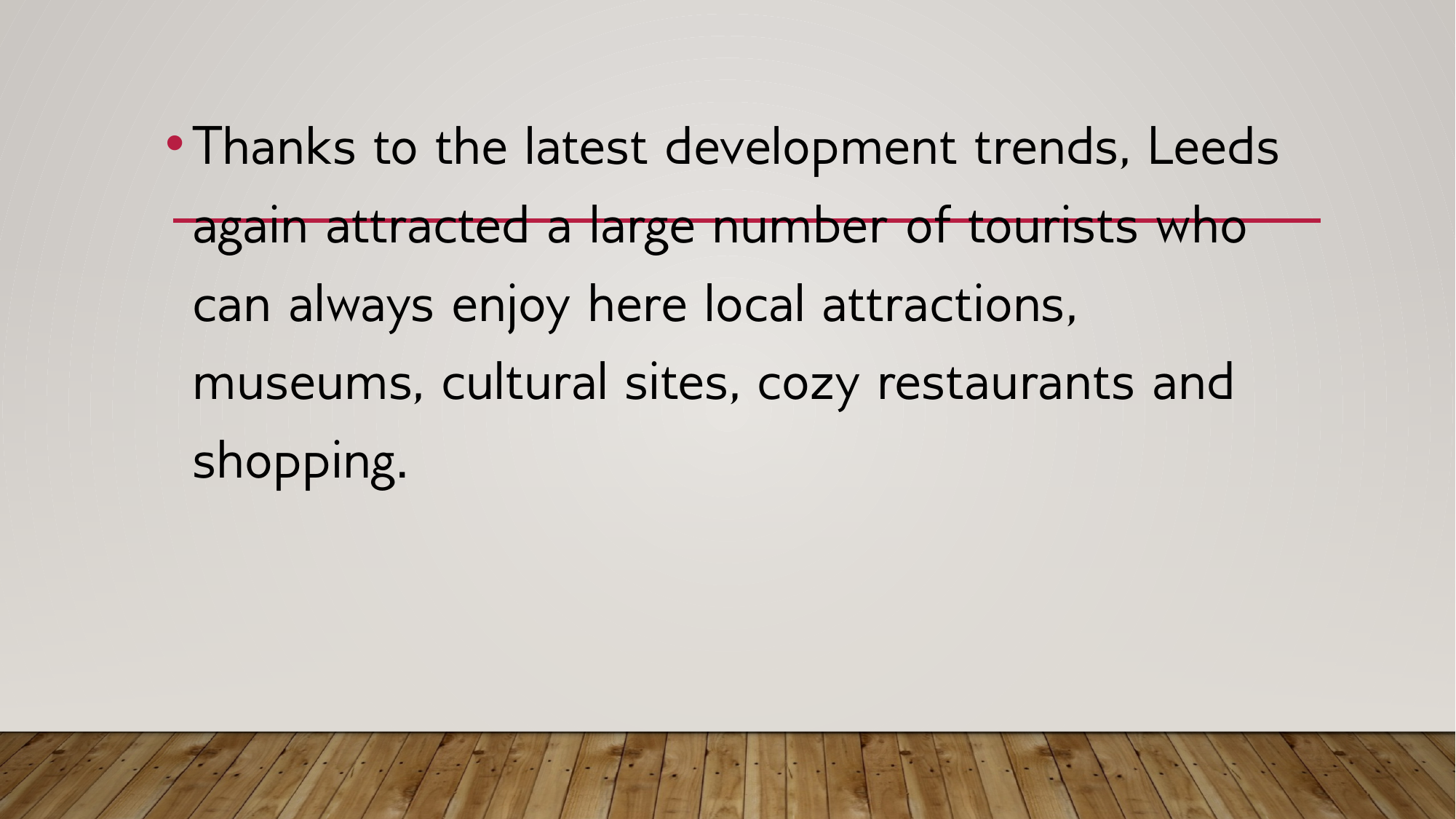

Thanks to the latest development trends, Leeds again attracted a large number of tourists who can always enjoy here local attractions, museums, cultural sites, cozy restaurants and shopping.